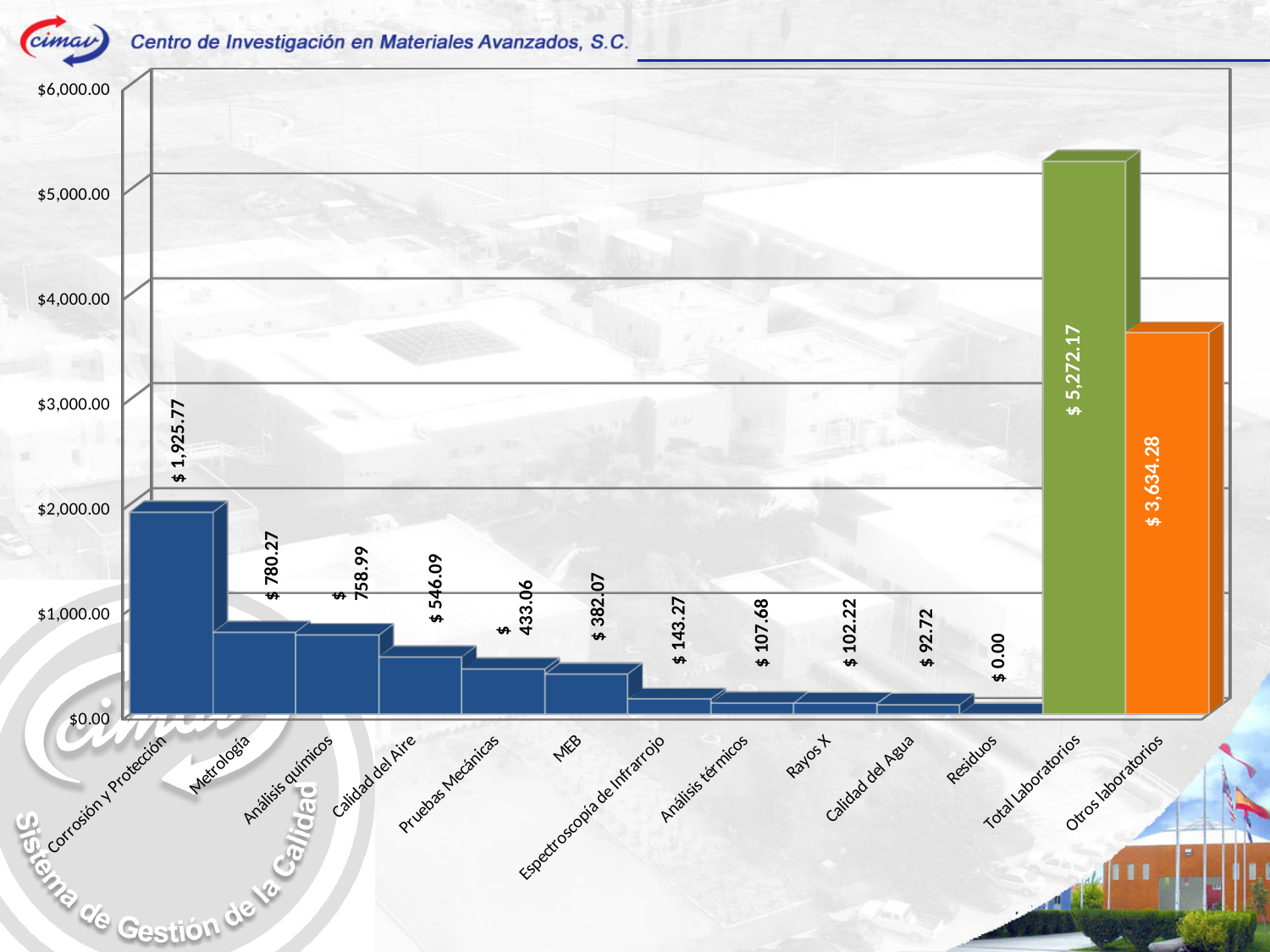

[unsupported chart]

$ 5,272.17
$ 1,925.77
$ 3,634.28
$ 780.27
$ 758.99
$ 546.09
$ 382.07
$ 433.06
$ 143.27
$ 107.68
$ 0.00
$ 102.22
$ 92.72